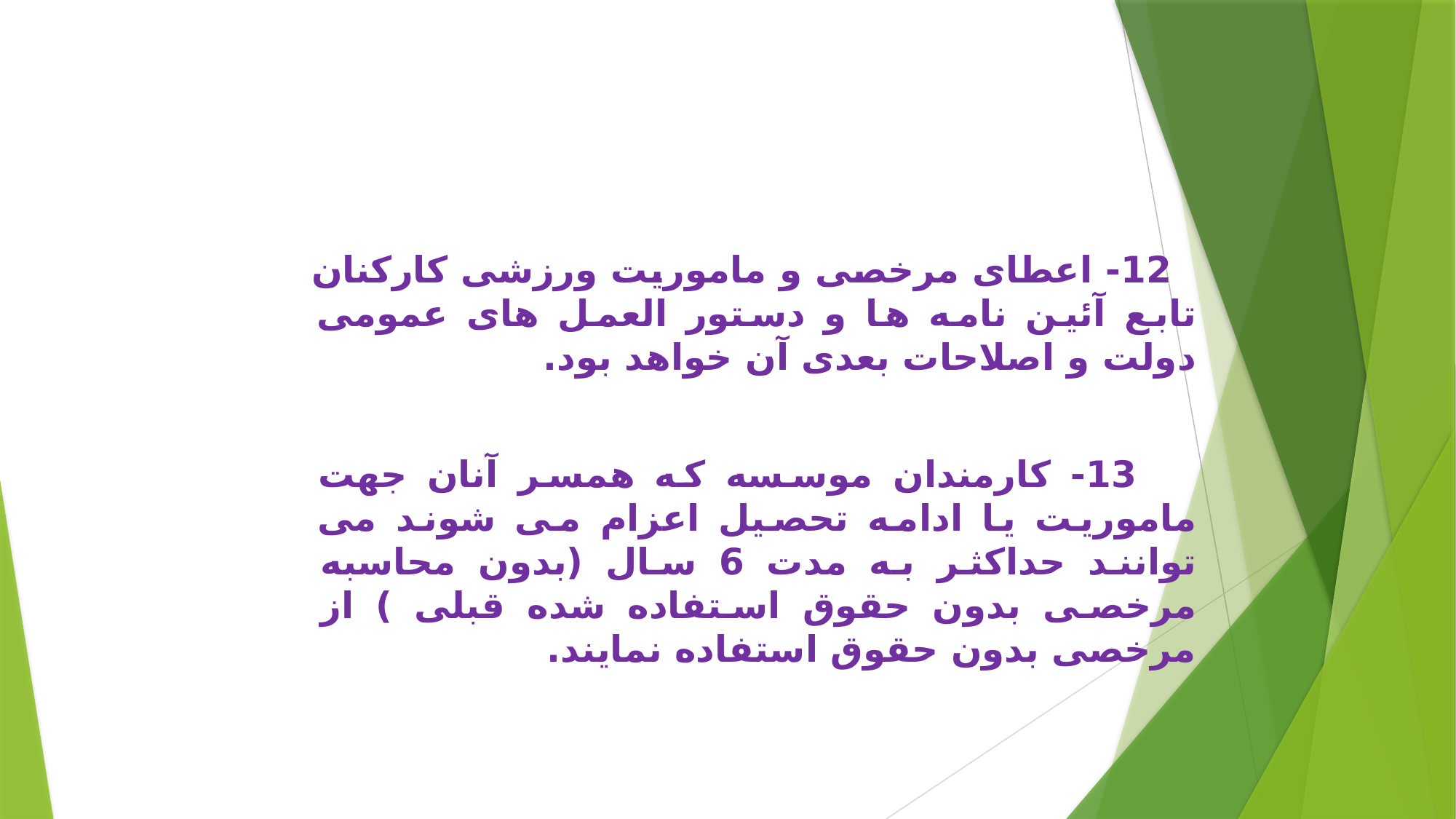

12- اعطای مرخصی و ماموریت ورزشی کارکنان تابع آئین نامه ها و دستور العمل های عمومی دولت و اصلاحات بعدی آن خواهد بود.

     13- کارمندان موسسه که همسر آنان جهت ماموریت یا ادامه تحصیل اعزام می شوند می توانند حداکثر به مدت 6 سال (بدون محاسبه مرخصی بدون حقوق استفاده شده قبلی ) از مرخصی بدون حقوق استفاده نمایند.